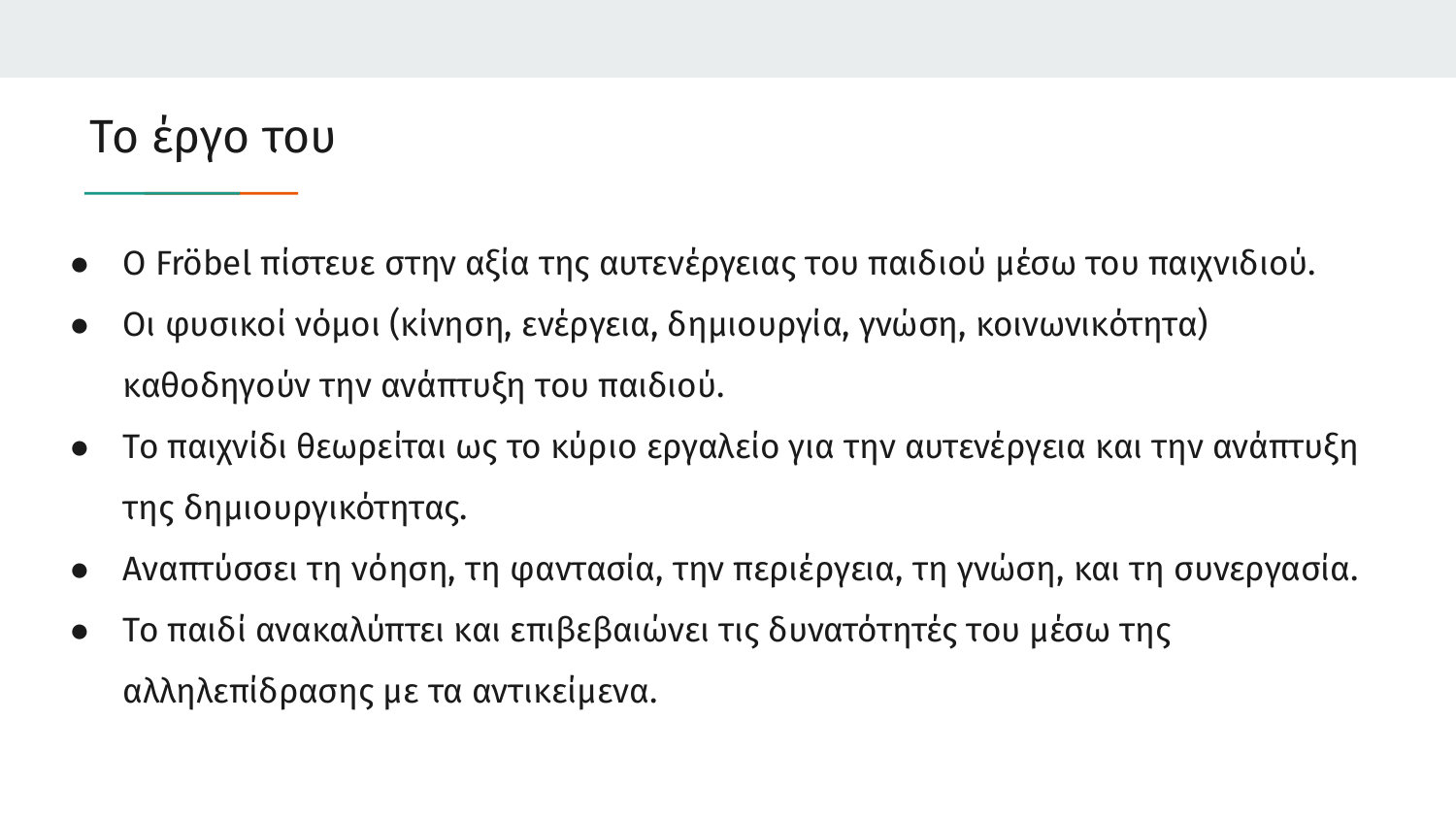

# To έργο του

Ο Fröbel πίστευε στην αξία της αυτενέργειας του παιδιού μέσω του παιχνιδιού.
Οι φυσικοί νόμοι (κίνηση, ενέργεια, δημιουργία, γνώση, κοινωνικότητα) καθοδηγούν την ανάπτυξη του παιδιού.
Το παιχνίδι θεωρείται ως το κύριο εργαλείο για την αυτενέργεια και την ανάπτυξη της δημιουργικότητας.
Αναπτύσσει τη νόηση, τη φαντασία, την περιέργεια, τη γνώση, και τη συνεργασία.
Το παιδί ανακαλύπτει και επιβεβαιώνει τις δυνατότητές του μέσω της αλληλεπίδρασης με τα αντικείμενα.